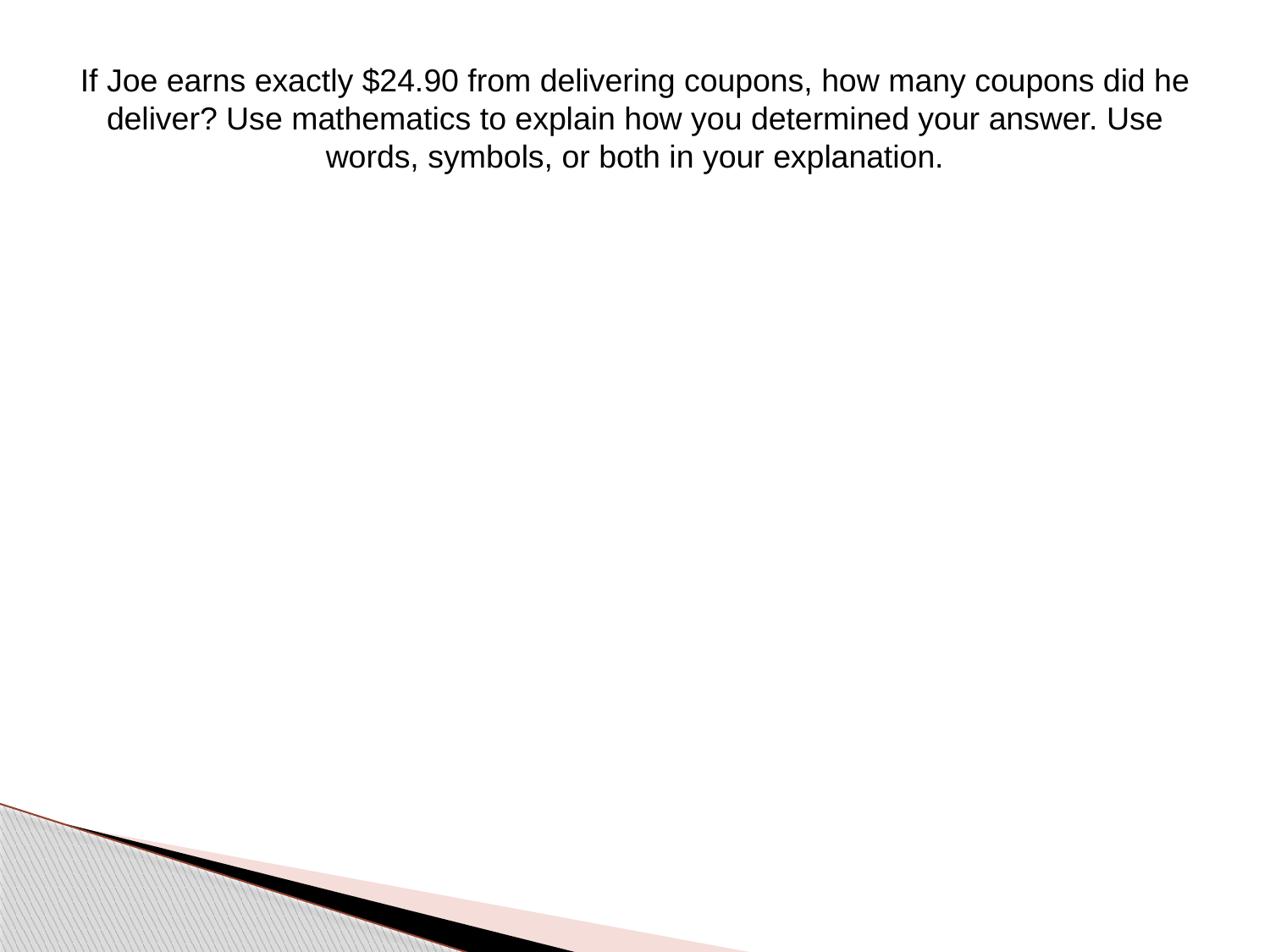

# If Joe earns exactly $24.90 from delivering coupons, how many coupons did he deliver? Use mathematics to explain how you determined your answer. Use words, symbols, or both in your explanation.